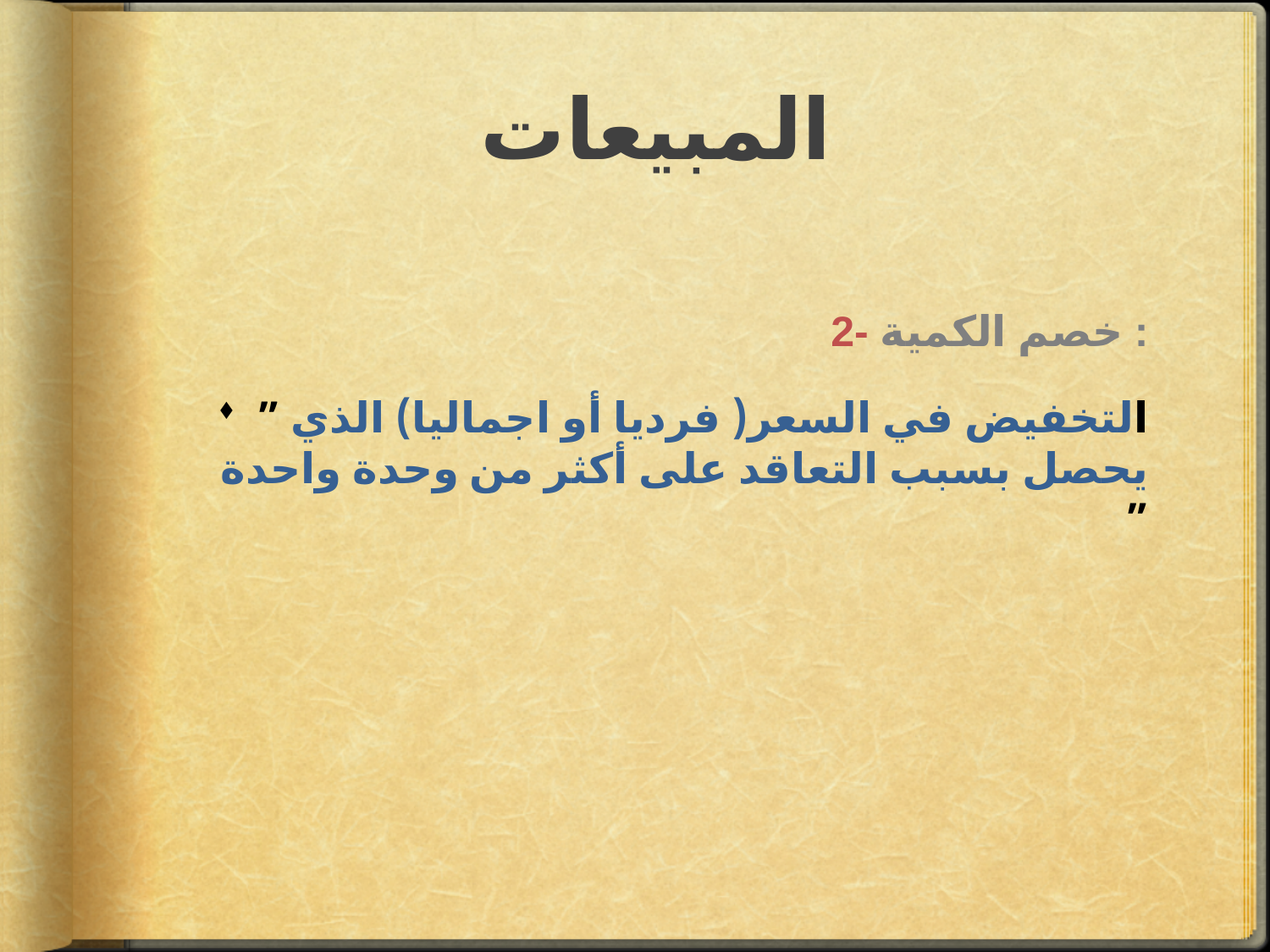

# المبيعات
2- خصم الكمية :
” التخفيض في السعر( فرديا أو اجماليا) الذي يحصل بسبب التعاقد على أكثر من وحدة واحدة ”